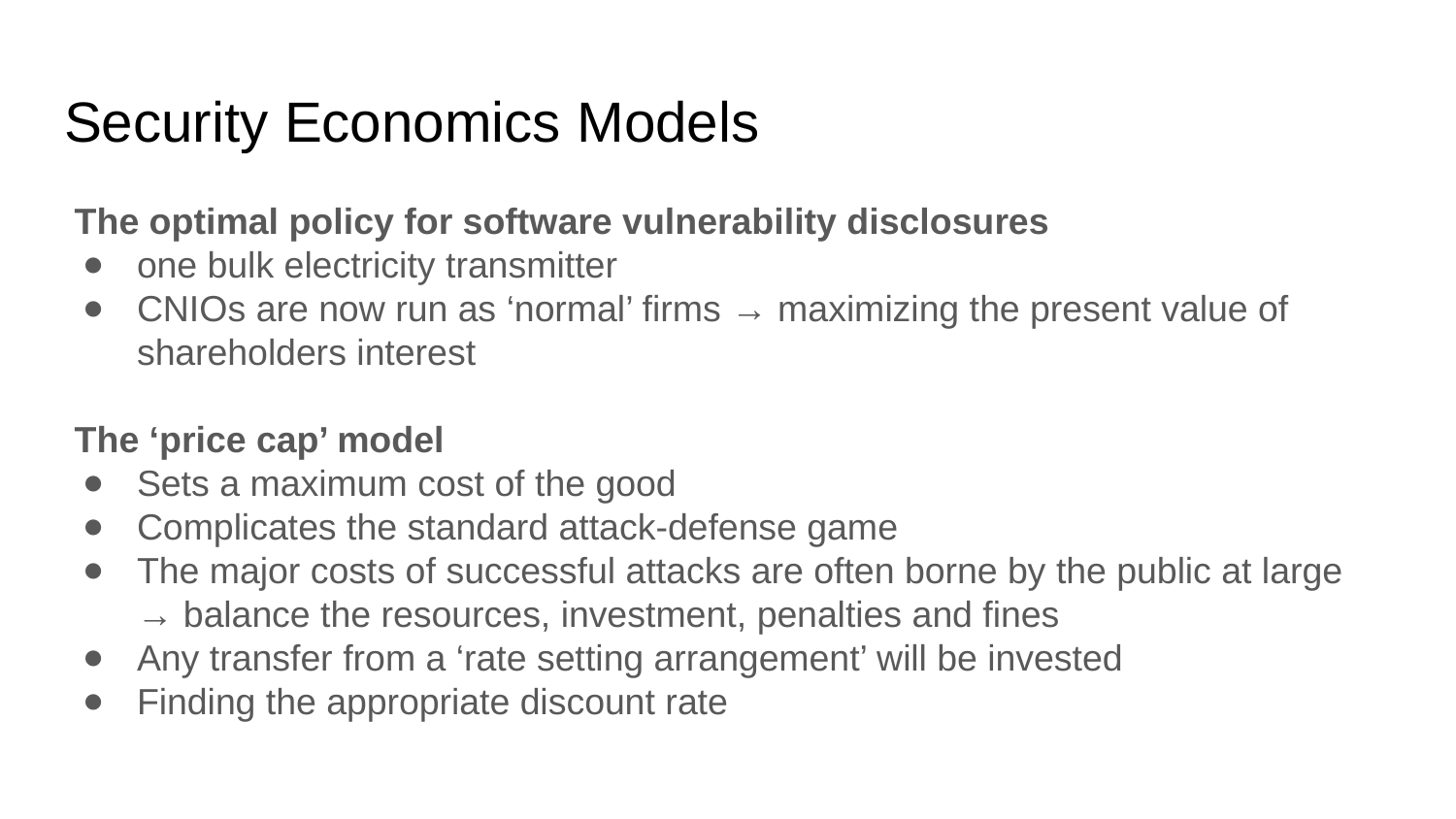

# Security Economics Models
 The optimal policy for software vulnerability disclosures
one bulk electricity transmitter
CNIOs are now run as ‘normal’ firms → maximizing the present value of shareholders interest

 The ‘price cap’ model
Sets a maximum cost of the good
Complicates the standard attack-defense game
The major costs of successful attacks are often borne by the public at large  → balance the resources, investment, penalties and fines
Any transfer from a ‘rate setting arrangement’ will be invested
Finding the appropriate discount rate